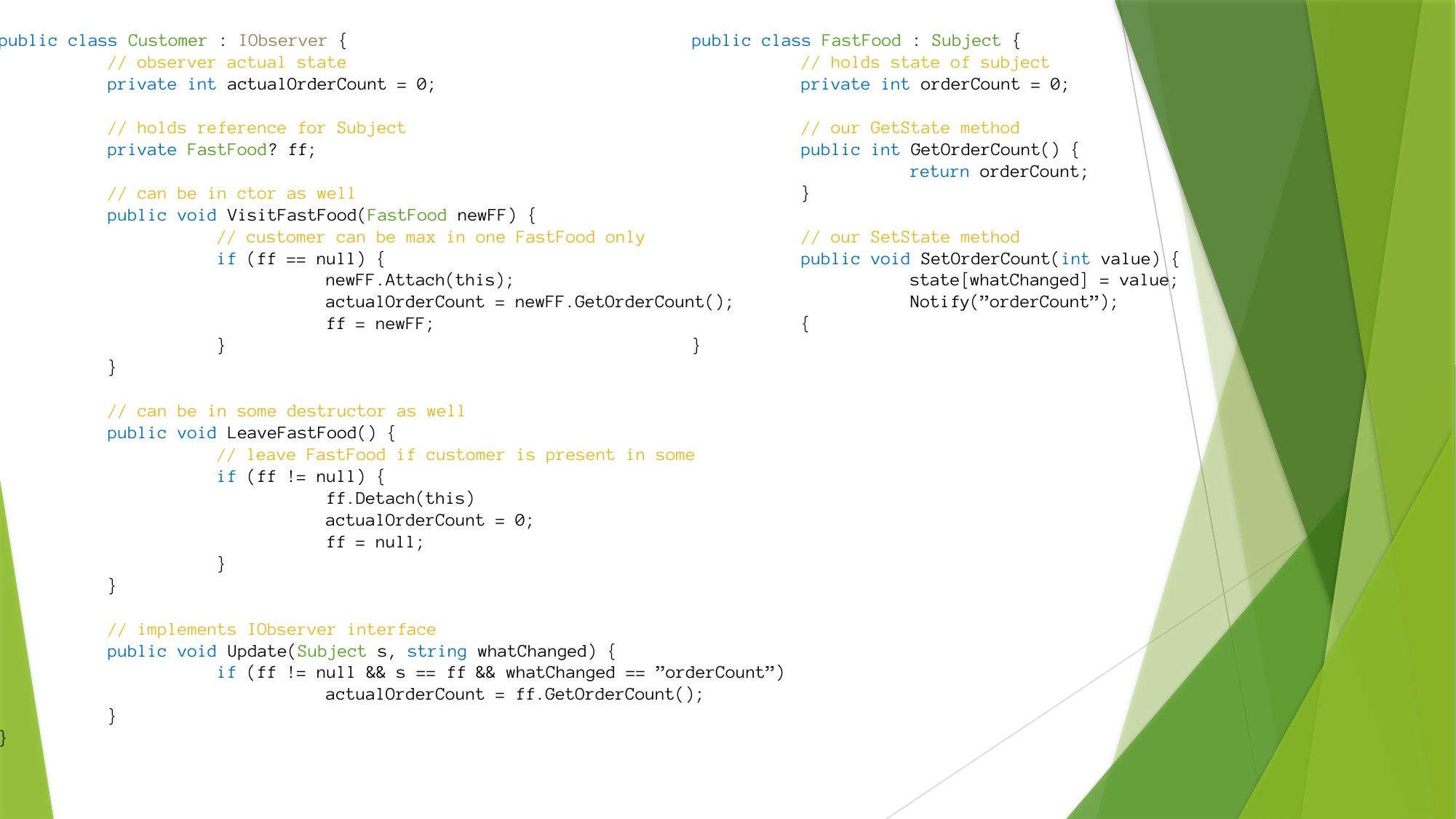

public class Customer : IObserver {
	// observer actual state
	private int actualOrderCount = 0;

	// holds reference for Subject
	private FastFood? ff;

	// can be in ctor as well
	public void VisitFastFood(FastFood newFF) {
		// customer can be max in one FastFood only
		if (ff == null) {
			newFF.Attach(this);
			actualOrderCount = newFF.GetOrderCount();
			ff = newFF;
		}
	}

	// can be in some destructor as well
	public void LeaveFastFood() {
		// leave FastFood if customer is present in some
		if (ff != null) {
			ff.Detach(this)
			actualOrderCount = 0;
			ff = null;
		}
	}

	// implements IObserver interface
	public void Update(Subject s, string whatChanged) {
		if (ff != null && s == ff && whatChanged == ”orderCount”)
			actualOrderCount = ff.GetOrderCount();
	}
}
public class FastFood : Subject {
	// holds state of subject
	private int orderCount = 0;

	// our GetState method
	public int GetOrderCount() {
		return orderCount;
	}

	// our SetState method
	public void SetOrderCount(int value) {
		state[whatChanged] = value;
		Notify(”orderCount”);
	{
}